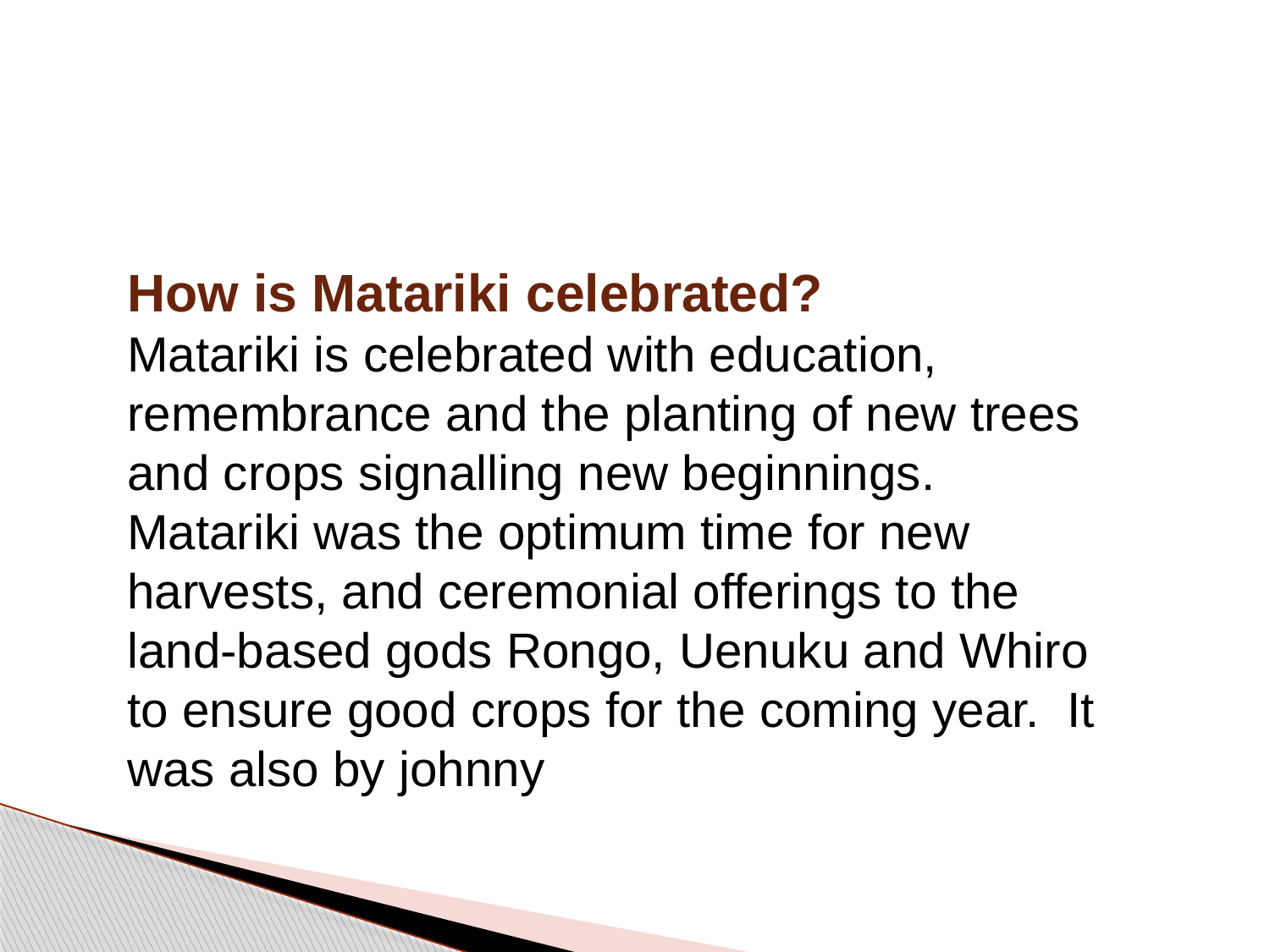

How is Matariki celebrated?
Matariki is celebrated with education, remembrance and the planting of new trees and crops signalling new beginnings. Matariki was the optimum time for new harvests, and ceremonial offerings to the land-based gods Rongo, Uenuku and Whiro to ensure good crops for the coming year.  It was also by johnny